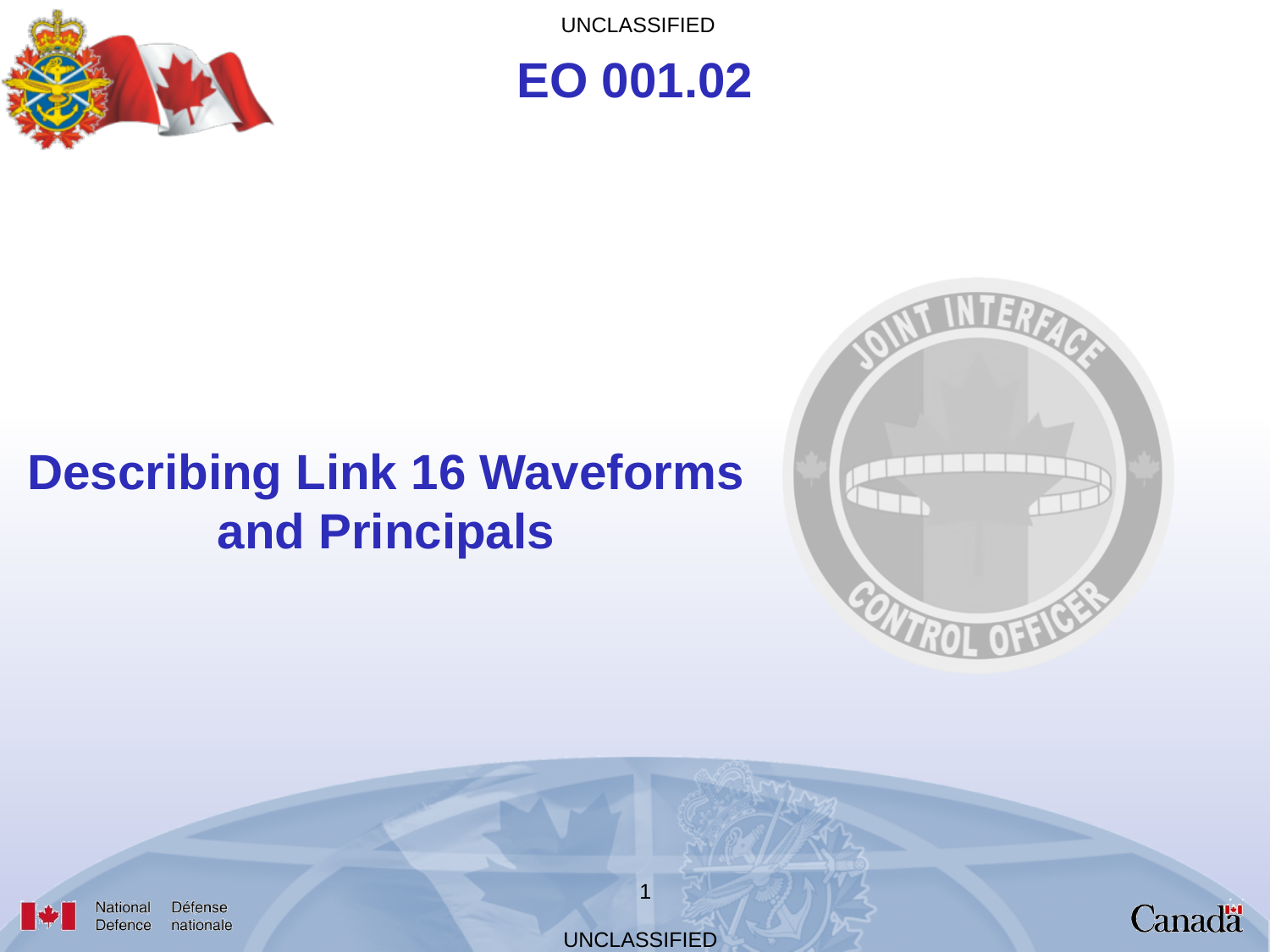

EO 001.02
Describing Link 16 Waveforms and Principals